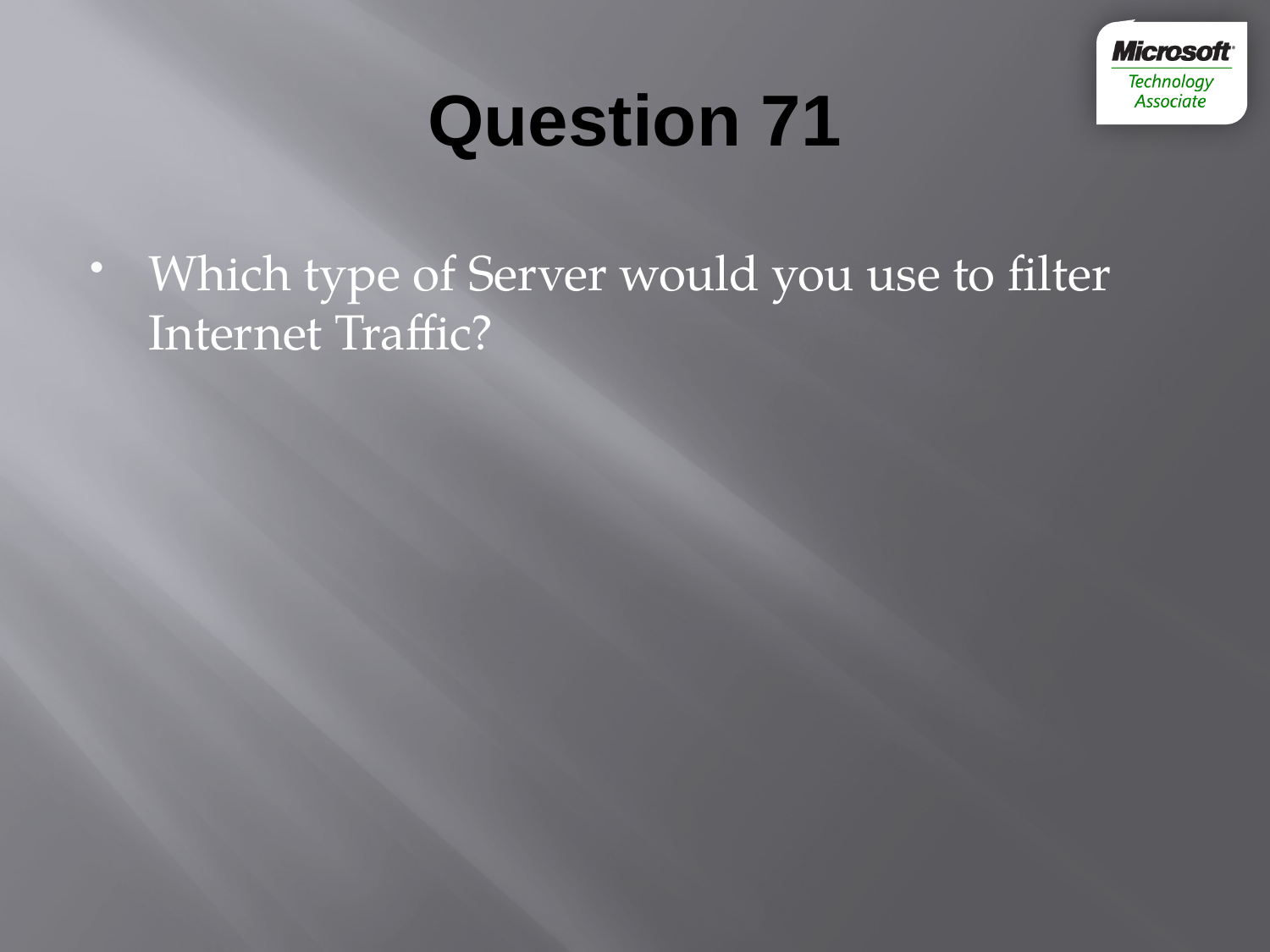

# Question 71
Which type of Server would you use to filter Internet Traffic?